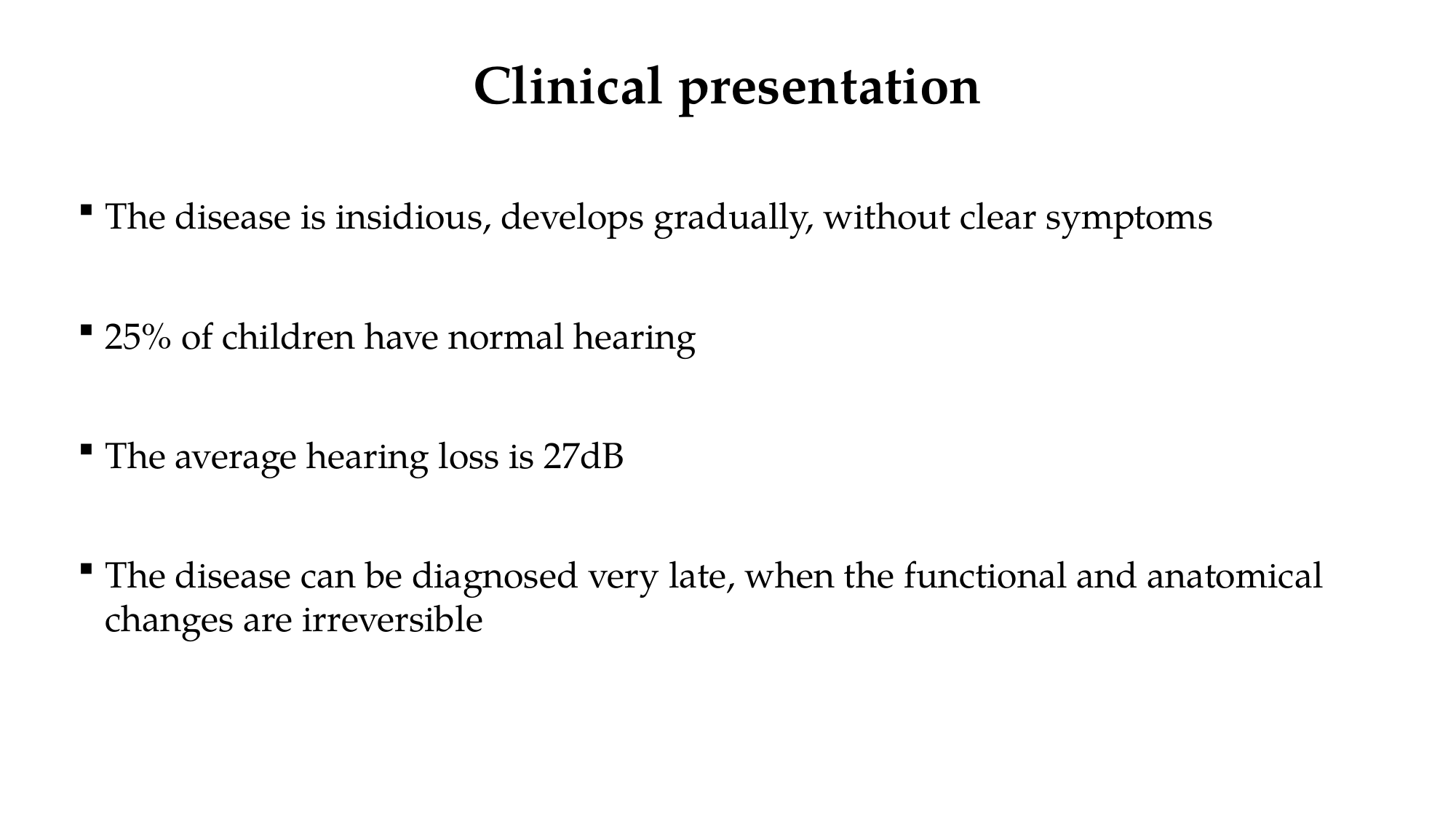

Clinical presentation
The disease is insidious, develops gradually, without clear symptoms

25% of children have normal hearing

The average hearing loss is 27dB

The disease can be diagnosed very late, when the functional and anatomical changes are irreversible